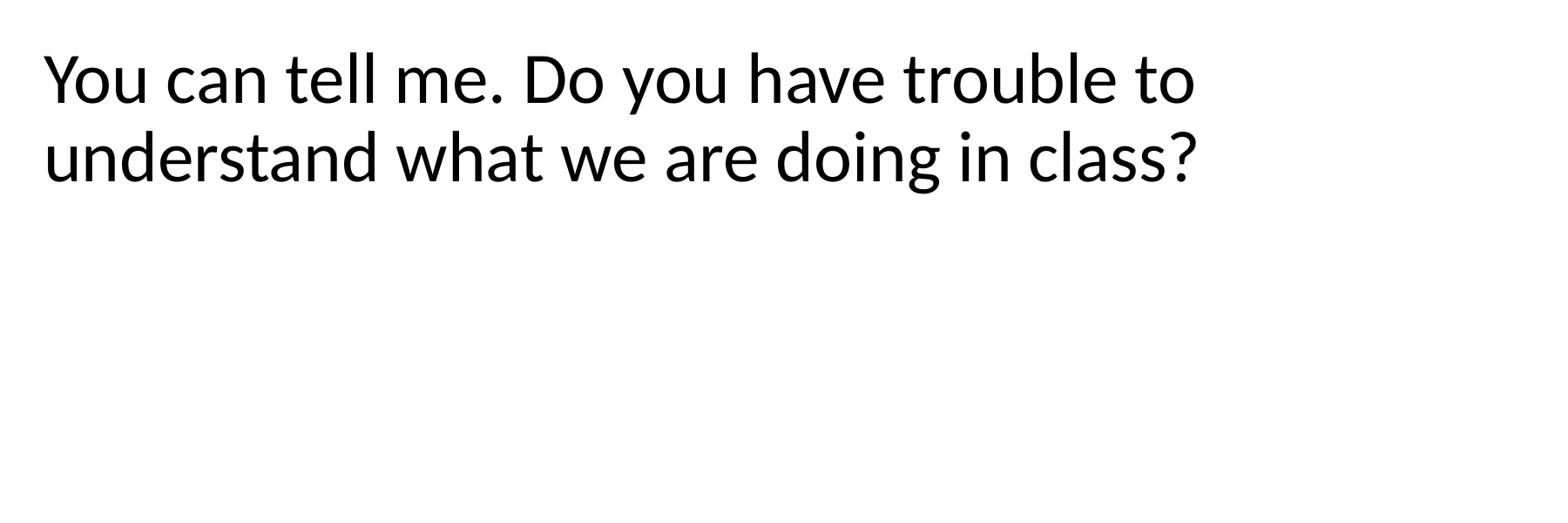

You can tell me. Do you have trouble to understand what we are doing in class?